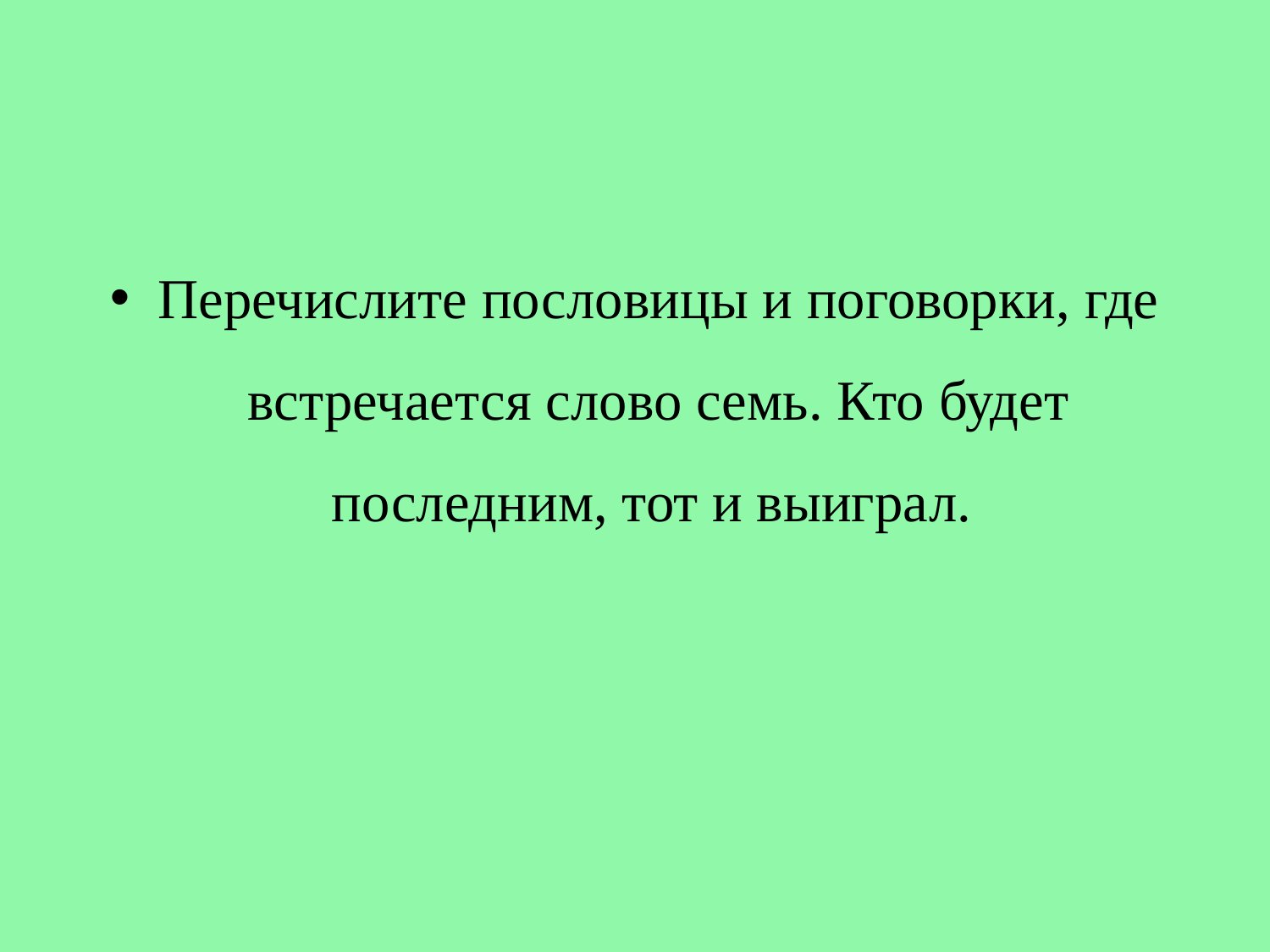

Перечислите пословицы и поговорки, где встречается слово семь. Кто будет последним, тот и выиграл.